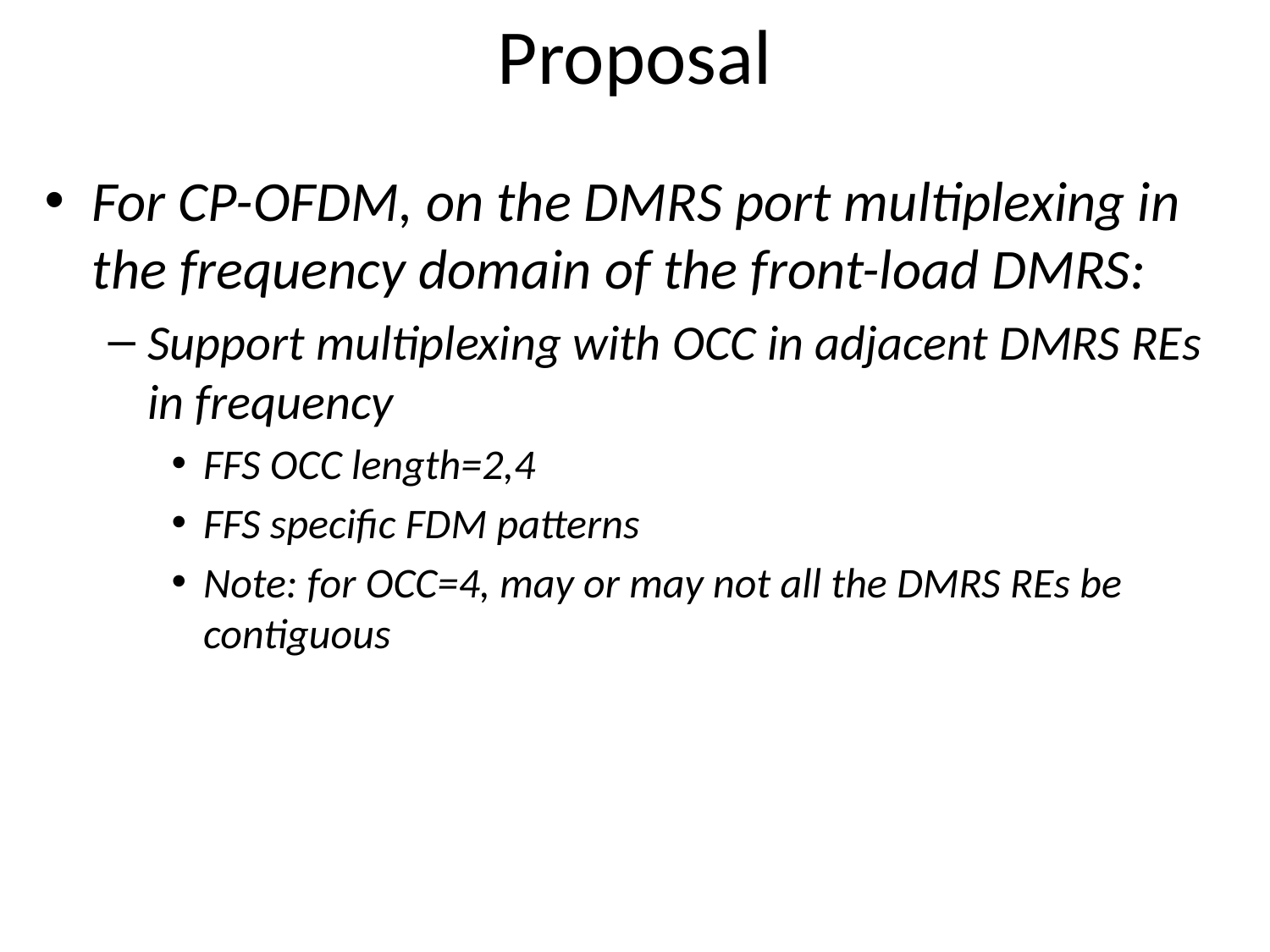

# Proposal
For CP-OFDM, on the DMRS port multiplexing in the frequency domain of the front-load DMRS:
Support multiplexing with OCC in adjacent DMRS REs in frequency
FFS OCC length=2,4
FFS specific FDM patterns
Note: for OCC=4, may or may not all the DMRS REs be contiguous